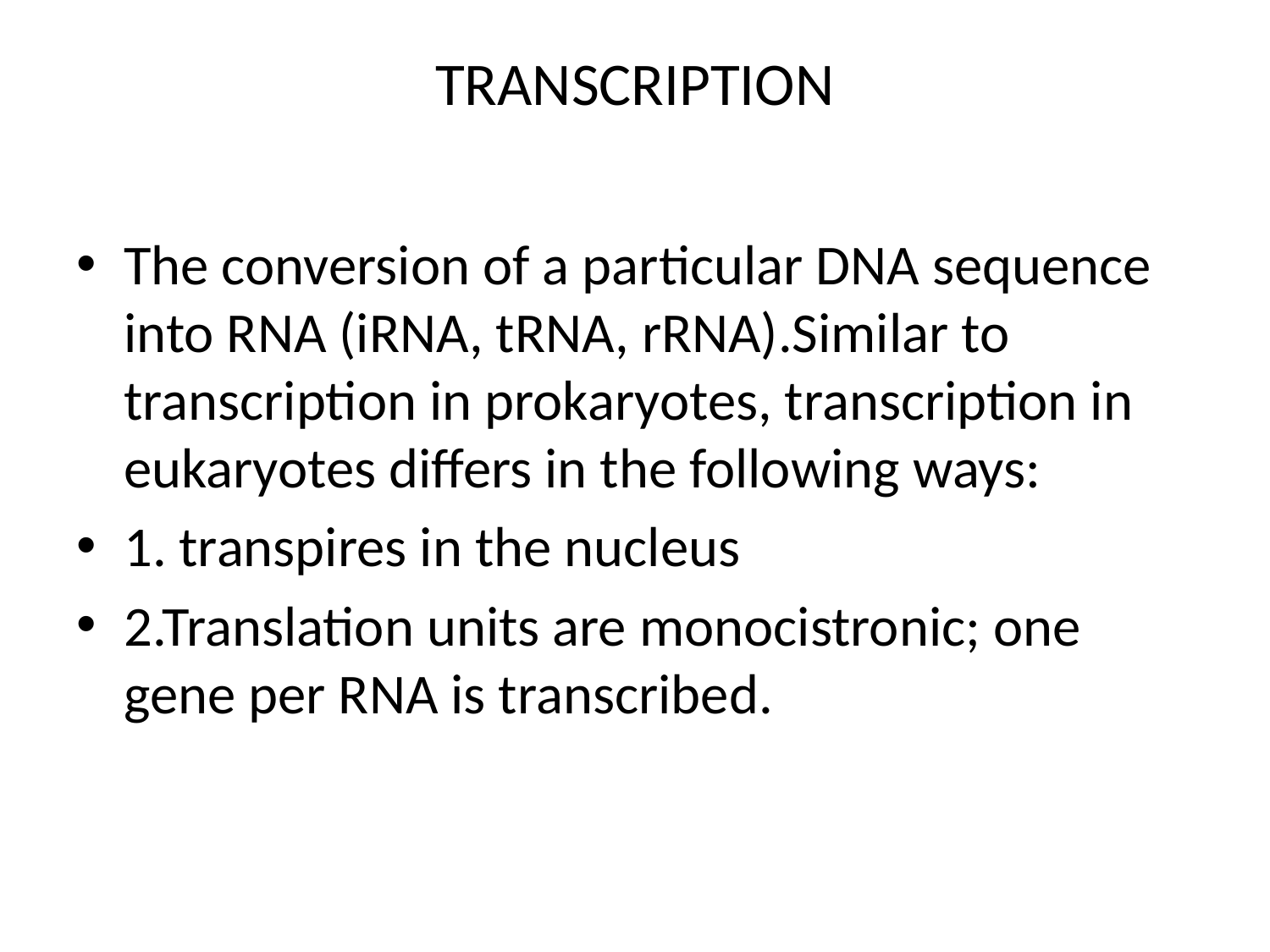

# TRANSCRIPTION
The conversion of a particular DNA sequence into RNA (iRNA, tRNA, rRNA).Similar to transcription in prokaryotes, transcription in eukaryotes differs in the following ways:
1. transpires in the nucleus
2.Translation units are monocistronic; one gene per RNA is transcribed.